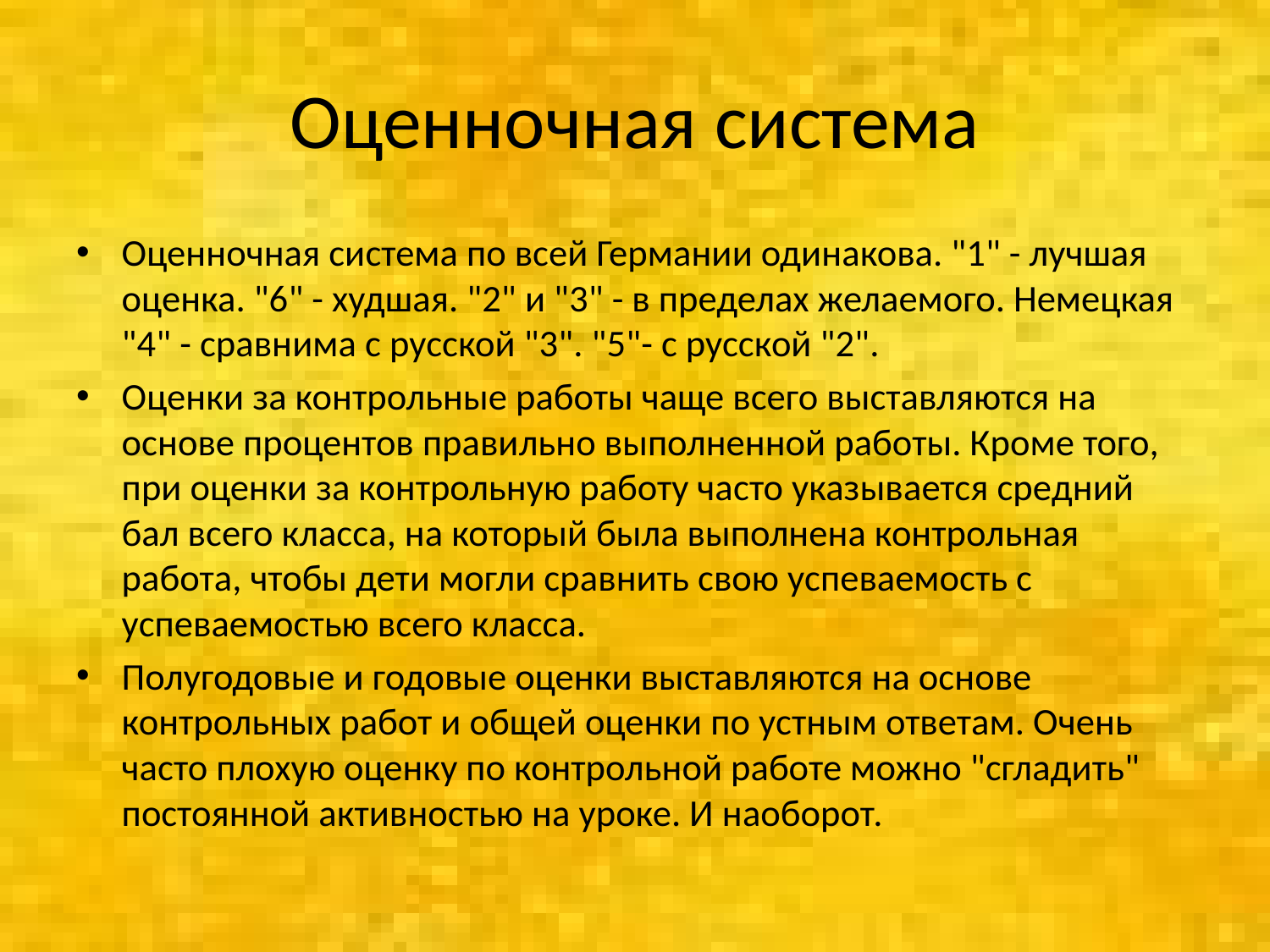

# Оценночная система
Оценночная система по всей Германии одинакова. "1" - лучшая оценка. "6" - худшая. "2" и "3" - в пределах желаемого. Немецкая "4" - сравнима с русской "3". "5"- с русской "2".
Оценки за контрольные работы чаще всего выставляются на основе процентов правильно выполненной работы. Кроме того, при оценки за контрольную работу часто указывается средний бал всего класса, на который была выполнена контрольная работа, чтобы дети могли сравнить свою успеваемость с успеваемостью всего класса.
Полугодовые и годовые оценки выставляются на основе контрольных работ и общей оценки по устным ответам. Очень часто плохую оценку по контрольной работе можно "сгладить" постоянной активностью на уроке. И наоборот.